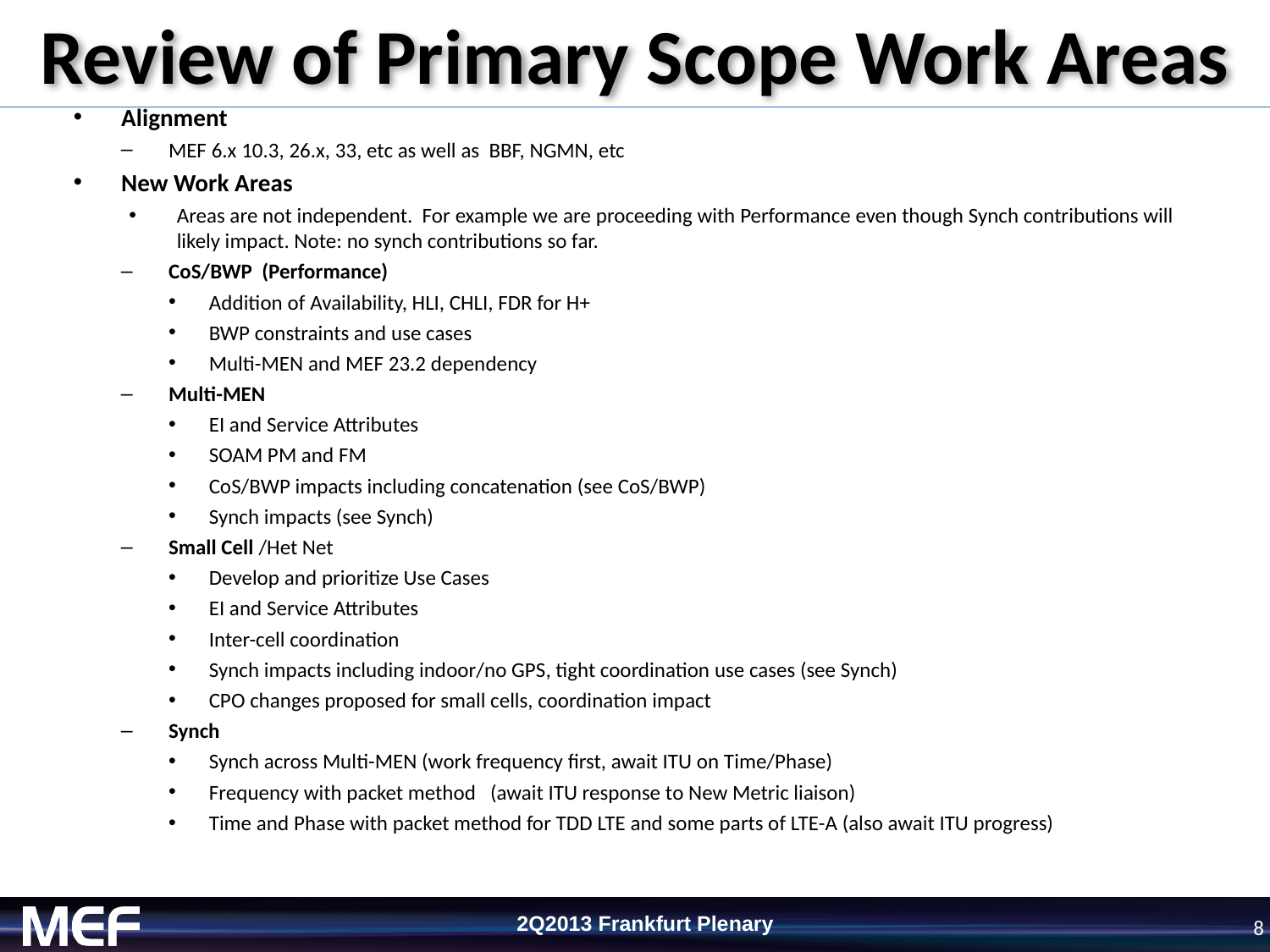

# Review of Primary Scope Work Areas
Alignment
MEF 6.x 10.3, 26.x, 33, etc as well as  BBF, NGMN, etc
New Work Areas
Areas are not independent.  For example we are proceeding with Performance even though Synch contributions will likely impact. Note: no synch contributions so far.
CoS/BWP  (Performance)
Addition of Availability, HLI, CHLI, FDR for H+
BWP constraints and use cases
Multi-MEN and MEF 23.2 dependency
Multi-MEN
EI and Service Attributes
SOAM PM and FM
CoS/BWP impacts including concatenation (see CoS/BWP)
Synch impacts (see Synch)
Small Cell /Het Net
Develop and prioritize Use Cases
EI and Service Attributes
Inter-cell coordination
Synch impacts including indoor/no GPS, tight coordination use cases (see Synch)
CPO changes proposed for small cells, coordination impact
Synch
Synch across Multi-MEN (work frequency first, await ITU on Time/Phase)
Frequency with packet method   (await ITU response to New Metric liaison)
Time and Phase with packet method for TDD LTE and some parts of LTE-A (also await ITU progress)